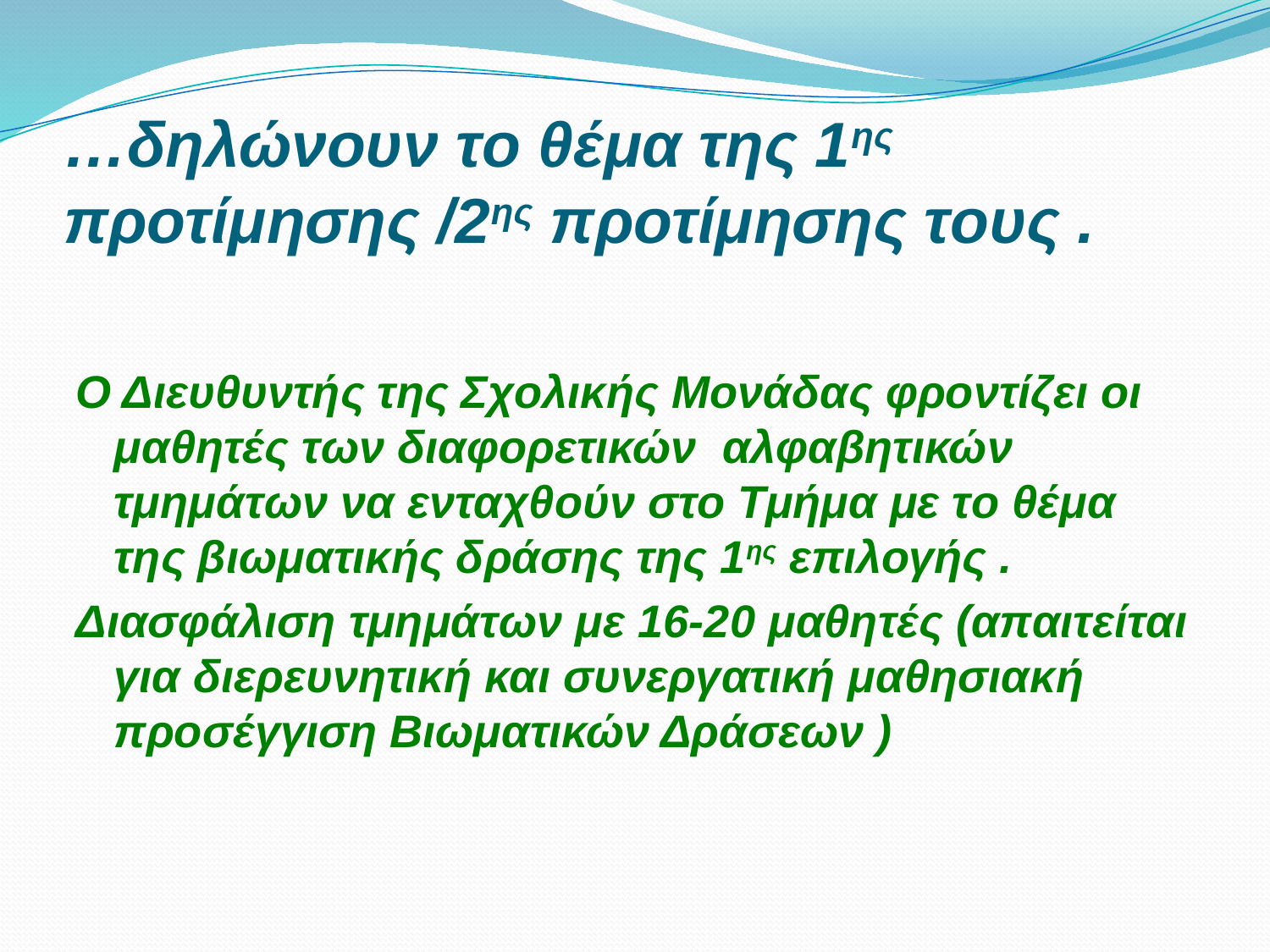

# …δηλώνουν το θέμα της 1ης προτίμησης /2ης προτίμησης τους .
Ο Διευθυντής της Σχολικής Μονάδας φροντίζει οι μαθητές των διαφορετικών  αλφαβητικών τμημάτων να ενταχθούν στο Τμήμα με το θέμα της βιωματικής δράσης της 1ης επιλογής .
Διασφάλιση τμημάτων με 16-20 μαθητές (απαιτείται για διερευνητική και συνεργατική μαθησιακή προσέγγιση Βιωματικών Δράσεων )